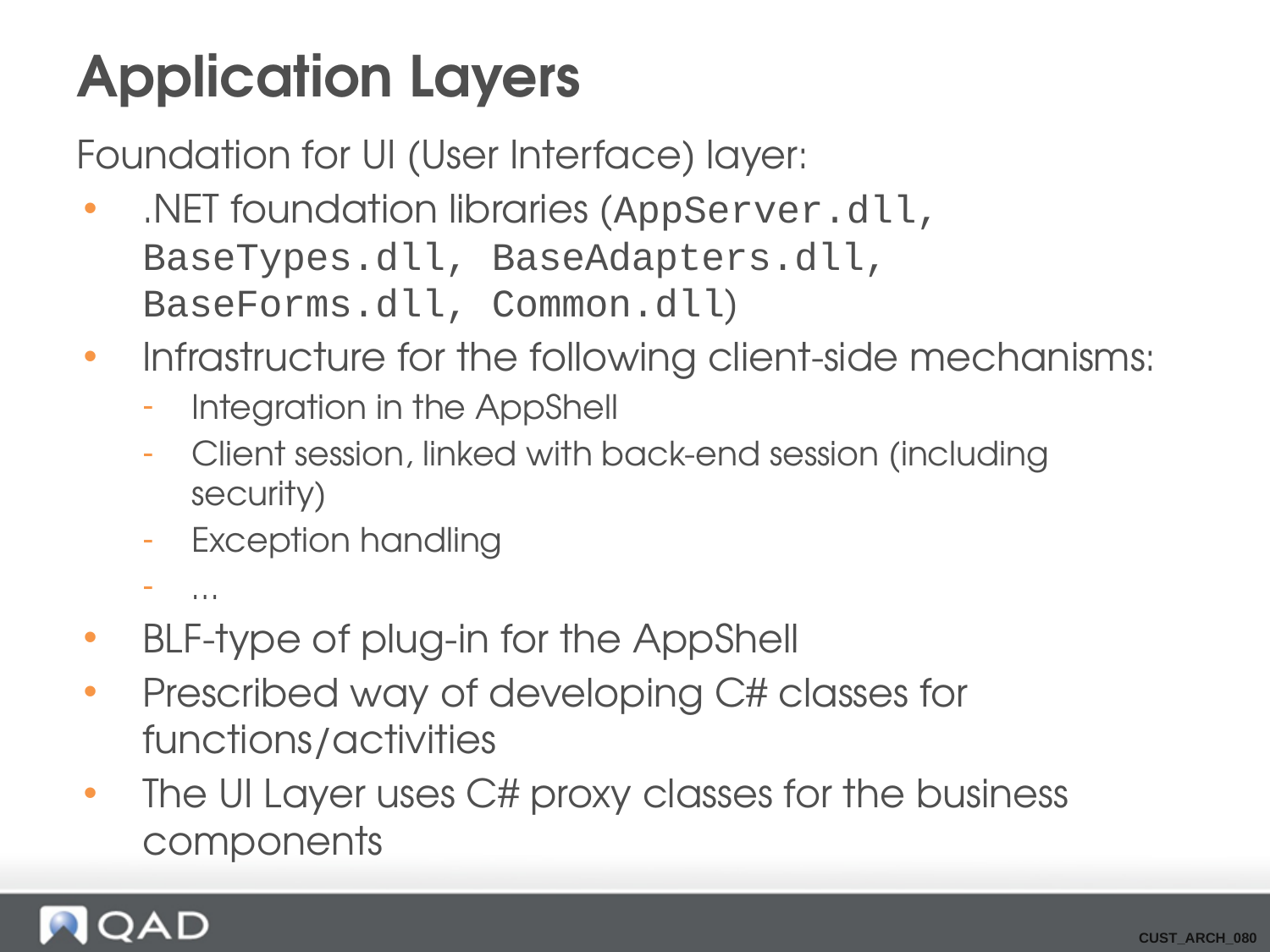

# Application Layers
Foundation for UI (User Interface) layer:
.NET foundation libraries (AppServer.dll, BaseTypes.dll, BaseAdapters.dll, BaseForms.dll, Common.dll)
Infrastructure for the following client-side mechanisms:
Integration in the AppShell
Client session, linked with back-end session (including security)
Exception handling
…
BLF-type of plug-in for the AppShell
Prescribed way of developing C# classes for functions/activities
The UI Layer uses C# proxy classes for the business components
CUST_ARCH_080